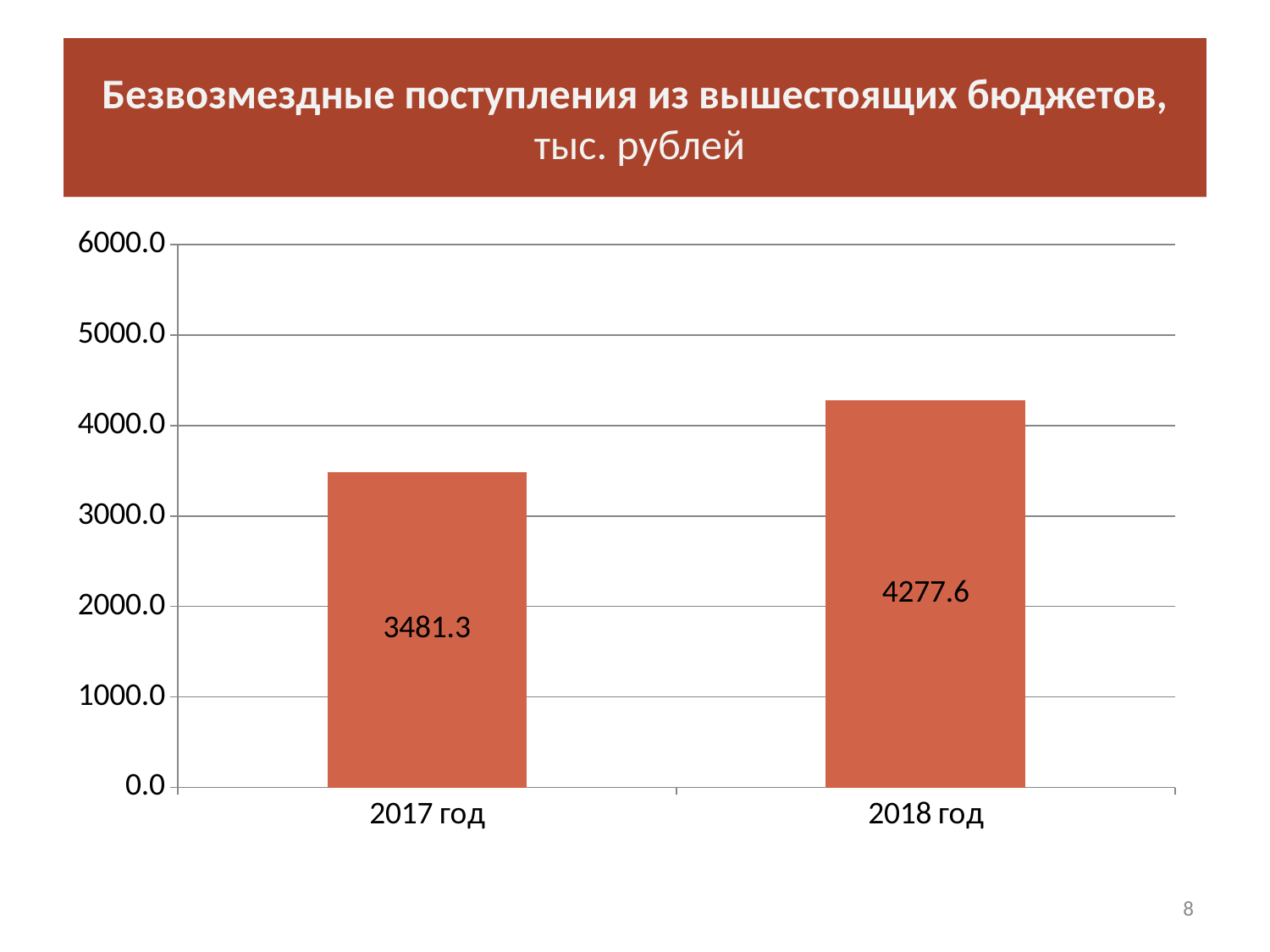

# Безвозмездные поступления из вышестоящих бюджетов, тыс. рублей

### Chart

| Category | 5415,4 |
|---|---|
| 2017 год | 3481.3 |
| 2018 год | 4277.6 |
8